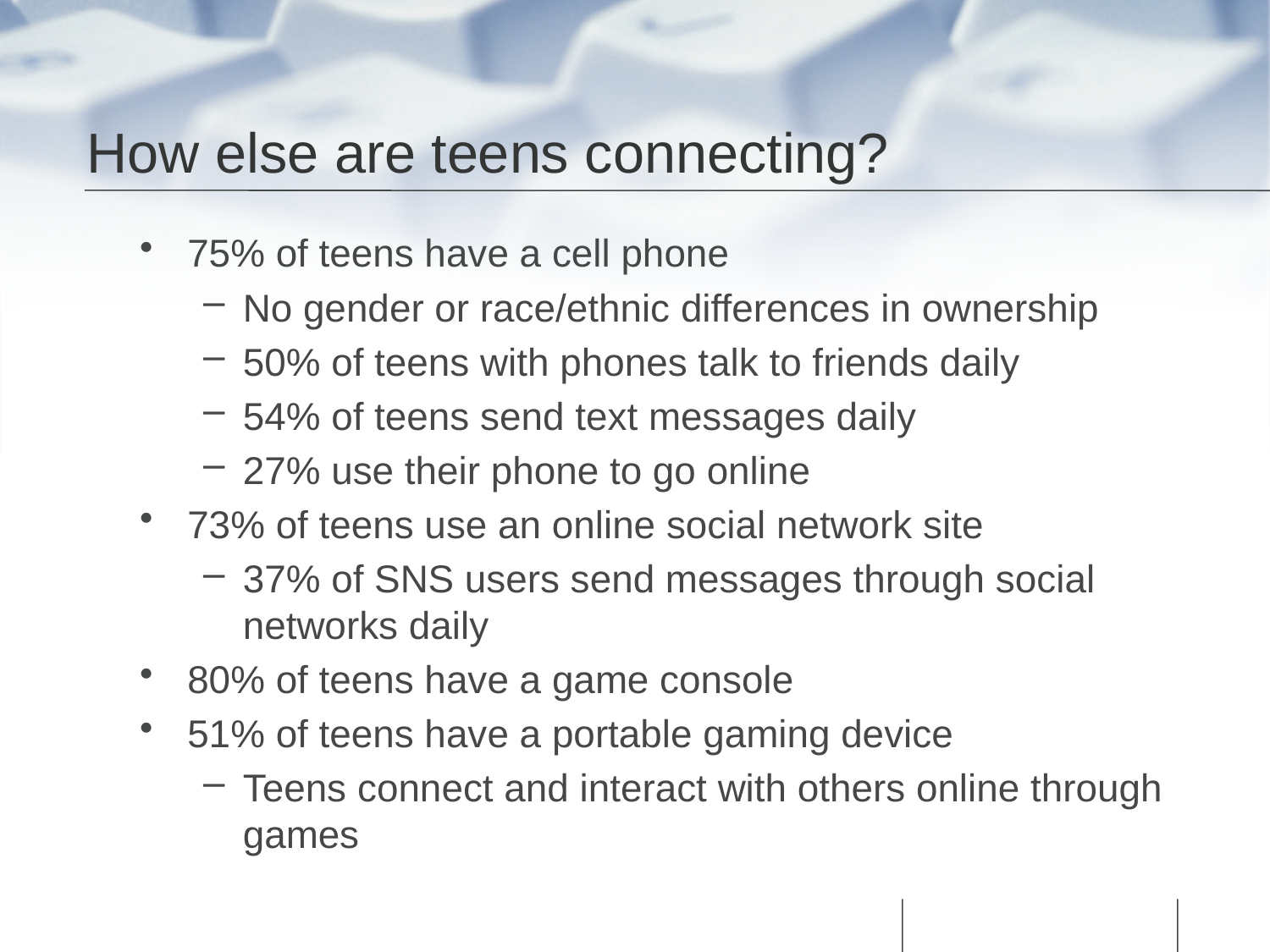

# How else are teens connecting?
75% of teens have a cell phone
No gender or race/ethnic differences in ownership
50% of teens with phones talk to friends daily
54% of teens send text messages daily
27% use their phone to go online
73% of teens use an online social network site
37% of SNS users send messages through social networks daily
80% of teens have a game console
51% of teens have a portable gaming device
Teens connect and interact with others online through games
8